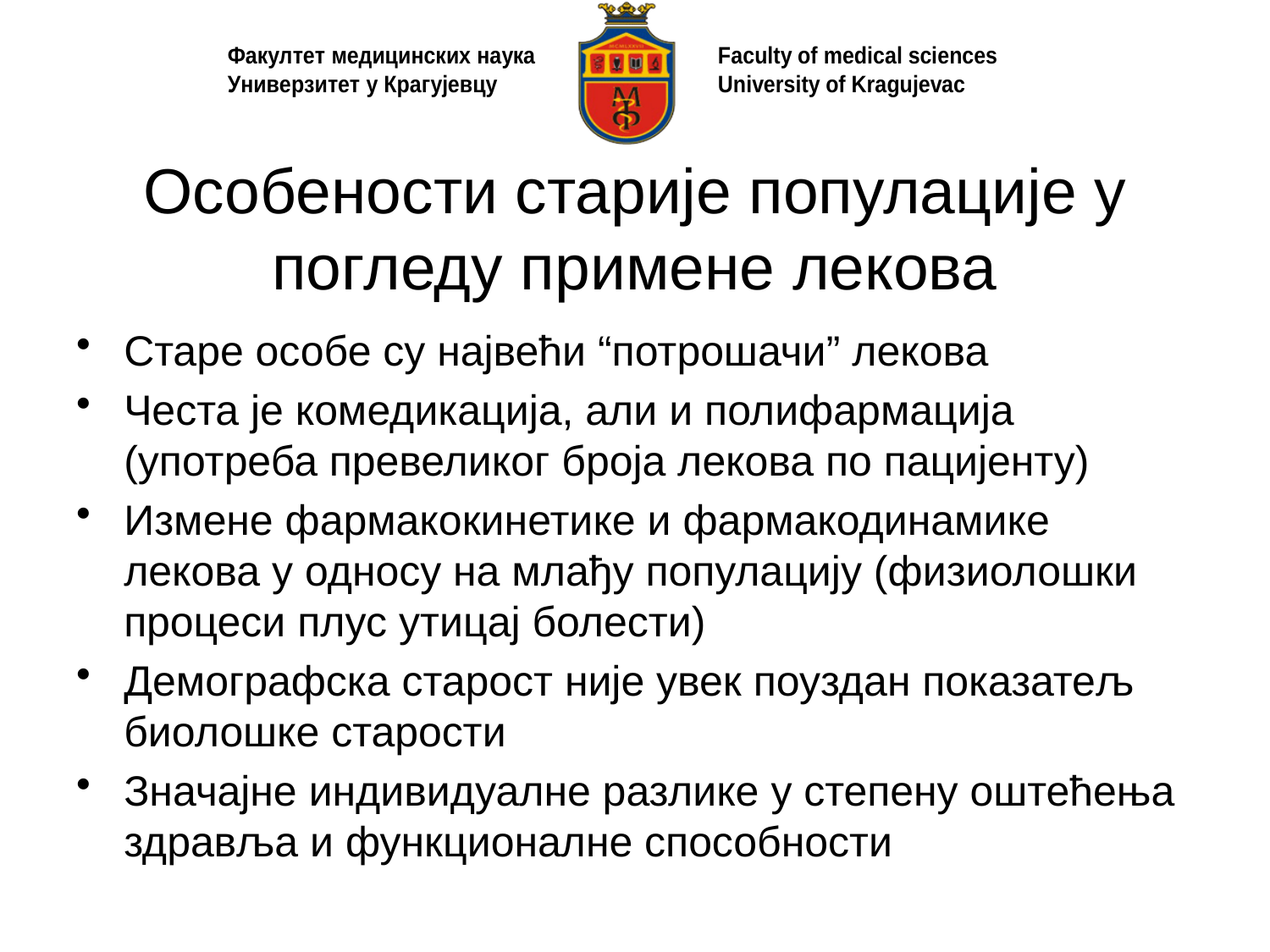

# Особености старије популације у погледу примене лекова
Старе особе су највећи “потрошачи” лекова
Честа је комедикација, али и полифармација (употреба превеликог броја лекова по пацијенту)
Измене фармакокинетике и фармакодинамике лекова у односу на млађу популацију (физиолошки процеси плус утицај болести)
Демографска старост није увек поуздан показатељ биолошке старости
Значајне индивидуалне разлике у степену оштећења здравља и функционалне способности